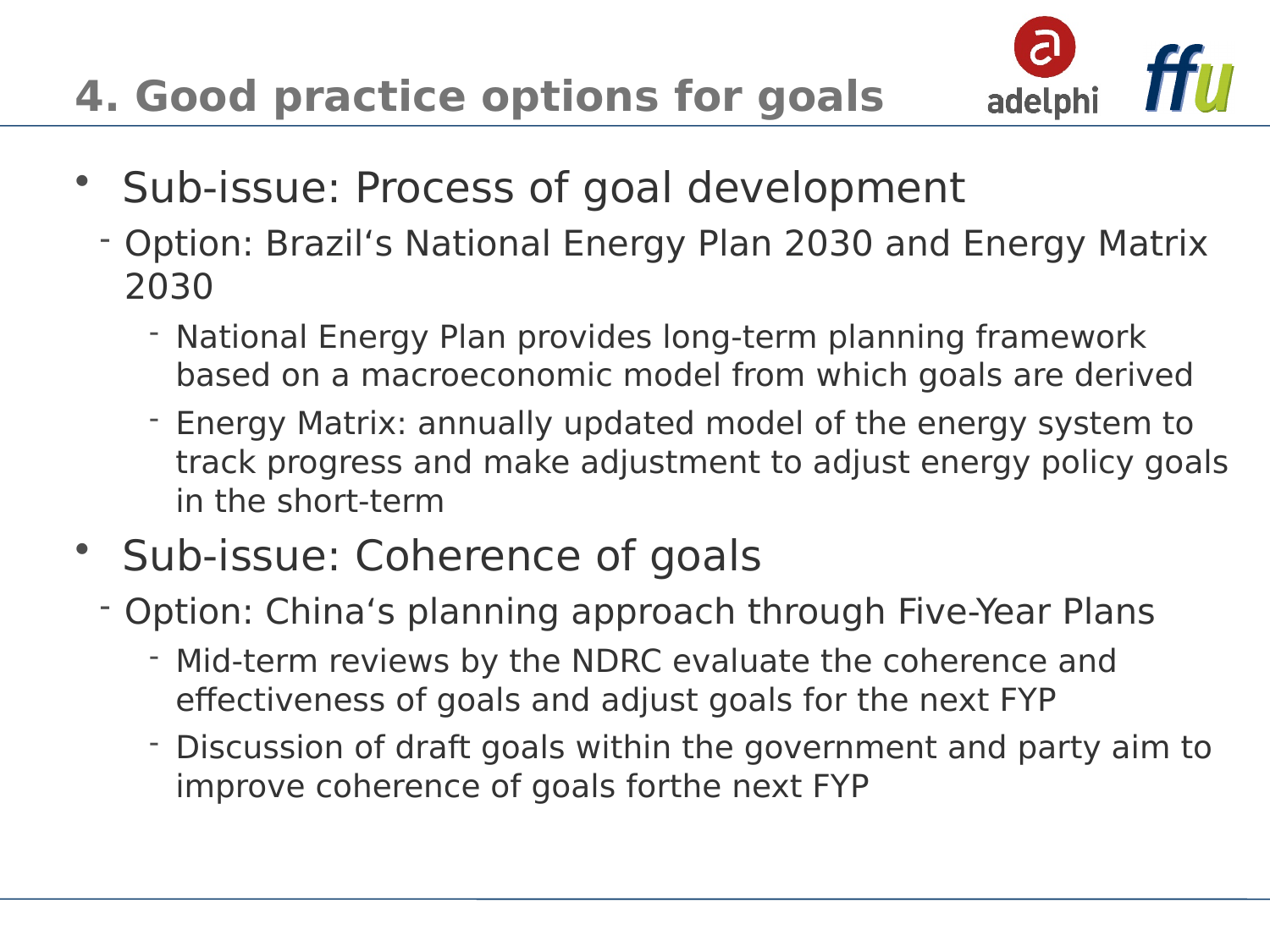

# 4. Good practice options for goals
Sub-issue: Process of goal development
Option: Brazil‘s National Energy Plan 2030 and Energy Matrix 2030
National Energy Plan provides long-term planning framework based on a macroeconomic model from which goals are derived
Energy Matrix: annually updated model of the energy system to track progress and make adjustment to adjust energy policy goals in the short-term
Sub-issue: Coherence of goals
Option: China‘s planning approach through Five-Year Plans
Mid-term reviews by the NDRC evaluate the coherence and effectiveness of goals and adjust goals for the next FYP
Discussion of draft goals within the government and party aim to improve coherence of goals forthe next FYP